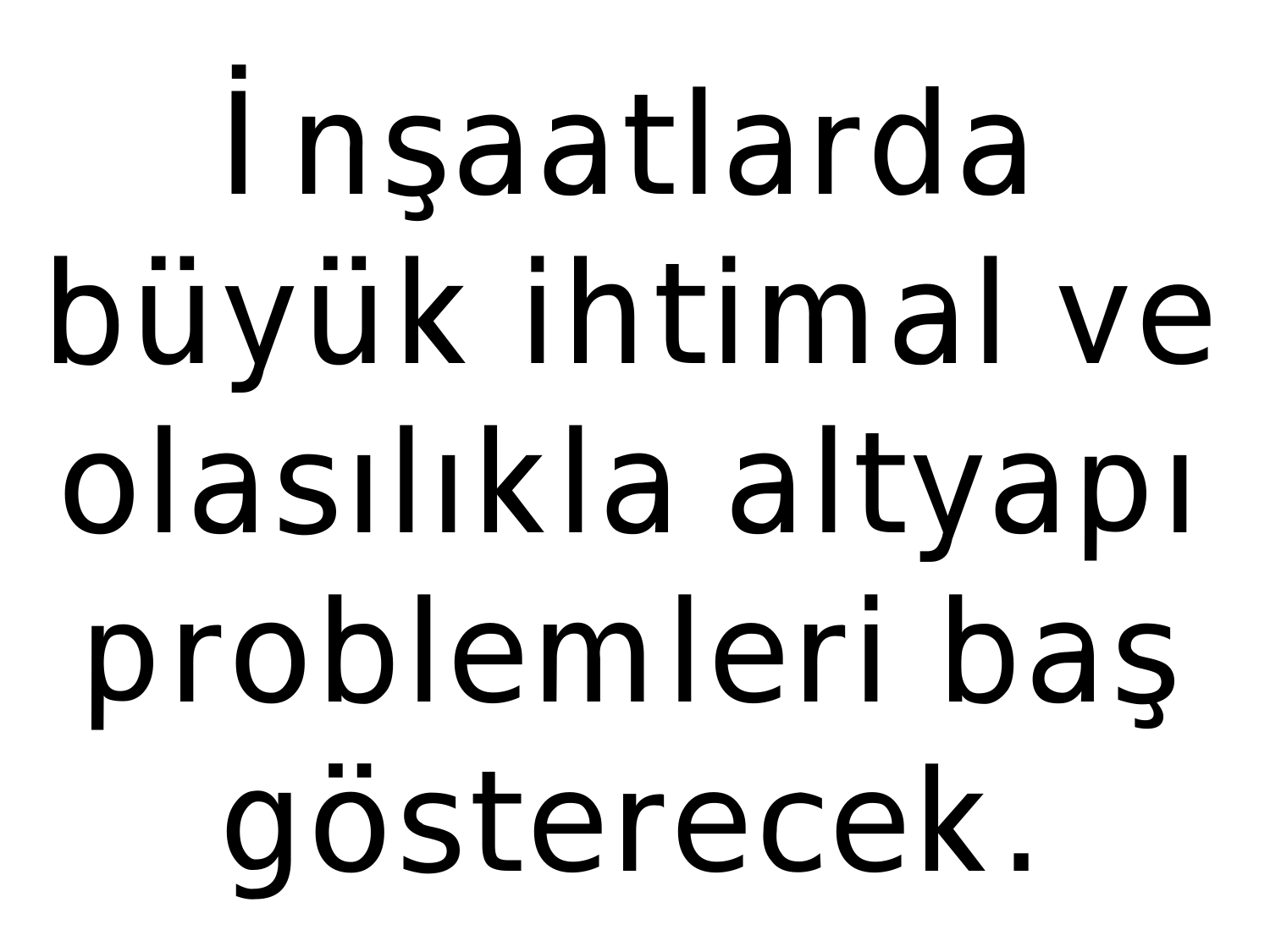

# İnşaatlarda büyük ihtimal ve olasılıkla altyapı problemleri baş gösterecek.